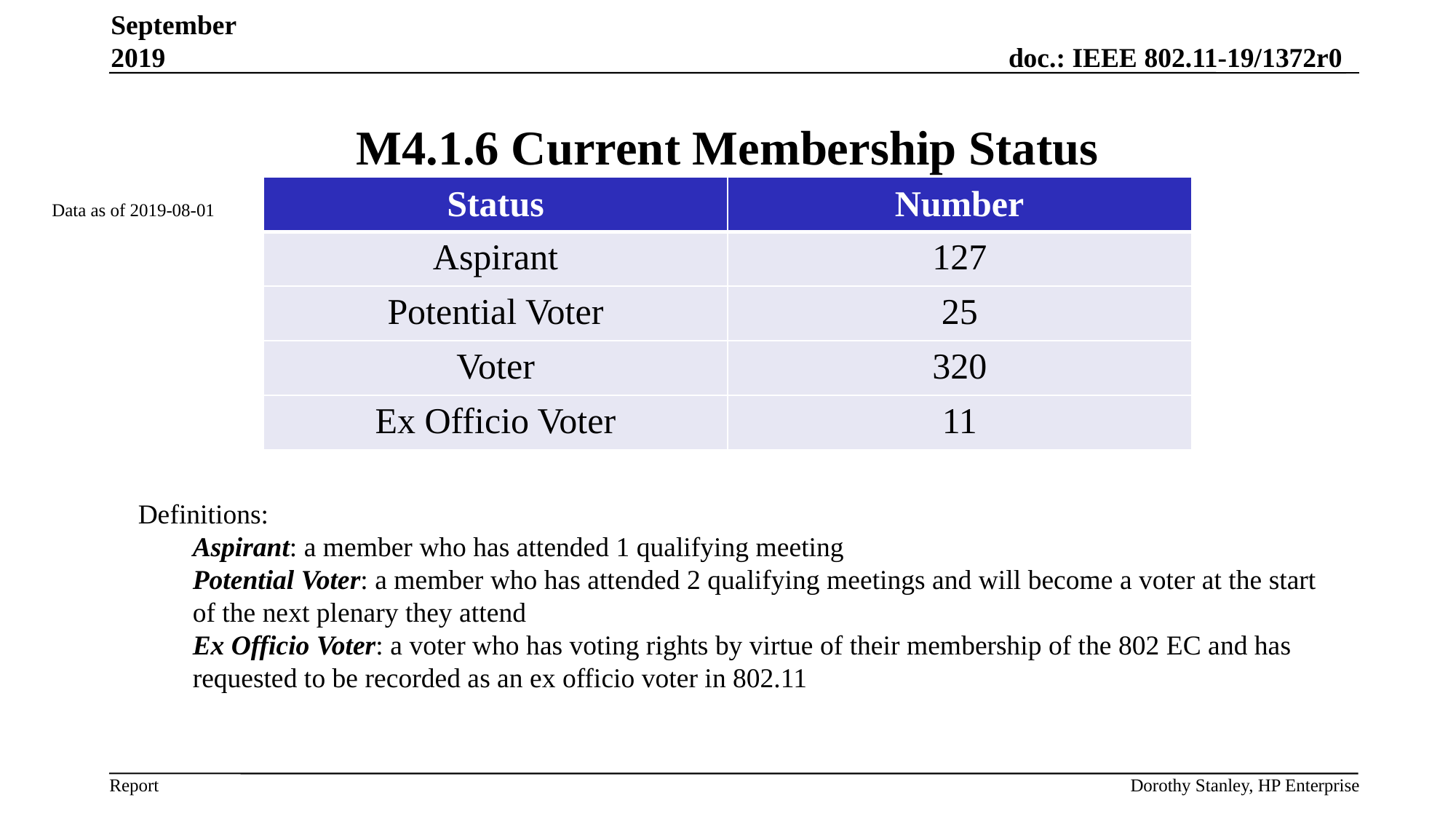

September 2019
# M4.1.6 Current Membership Status
| Status | Number |
| --- | --- |
| Aspirant | 127 |
| Potential Voter | 25 |
| Voter | 320 |
| Ex Officio Voter | 11 |
Data as of 2019-08-01
Definitions:
Aspirant: a member who has attended 1 qualifying meeting
Potential Voter: a member who has attended 2 qualifying meetings and will become a voter at the start of the next plenary they attend
Ex Officio Voter: a voter who has voting rights by virtue of their membership of the 802 EC and has requested to be recorded as an ex officio voter in 802.11
Dorothy Stanley, HP Enterprise